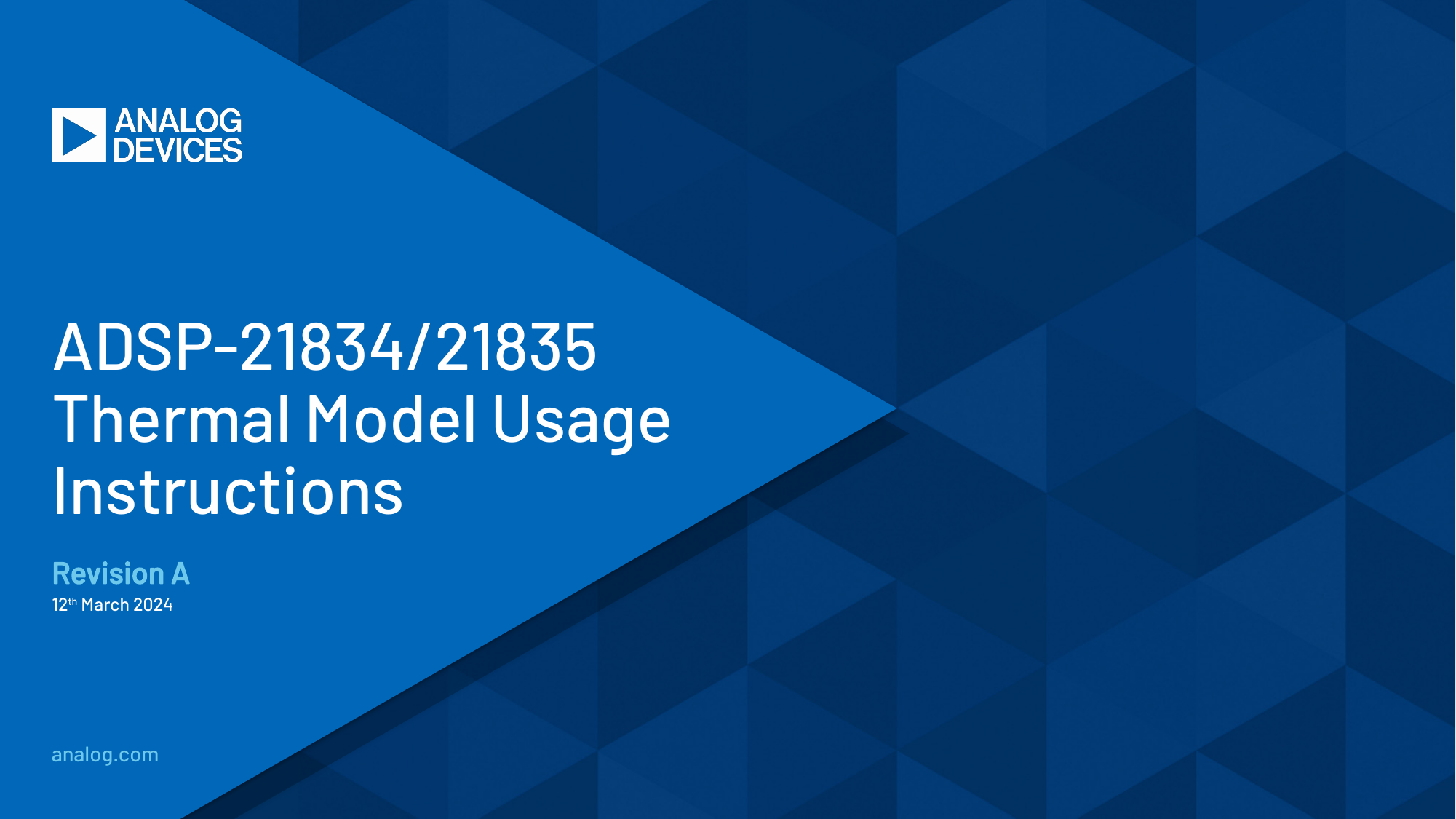

ADSP-21834/21835
Thermal Model Usage Instructions
Revision A
12th March 2024